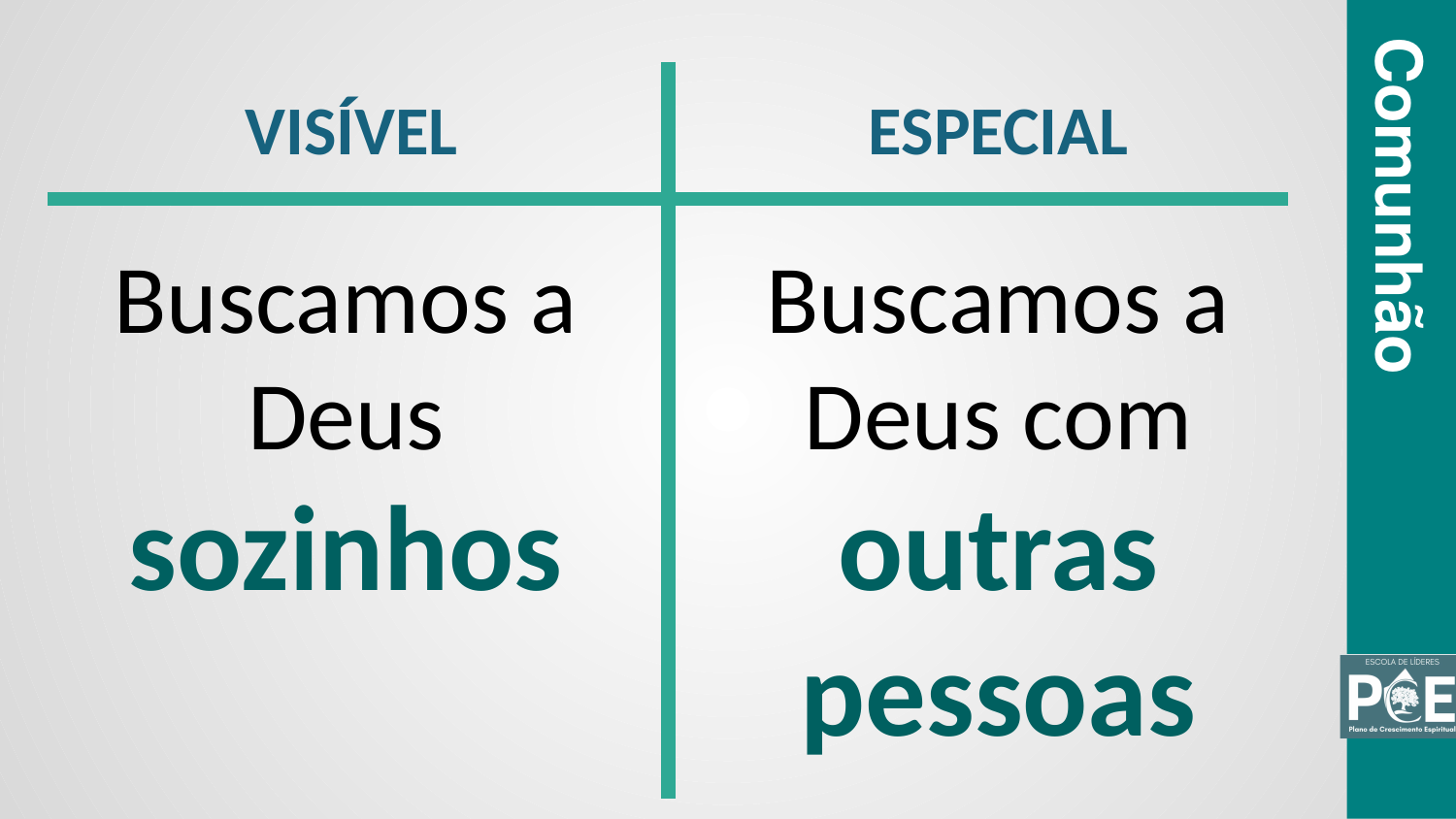

VISÍVEL
ESPECIAL
Comunhão

Buscamos a Deus com outras pessoas
Buscamos a Deus sozinhos